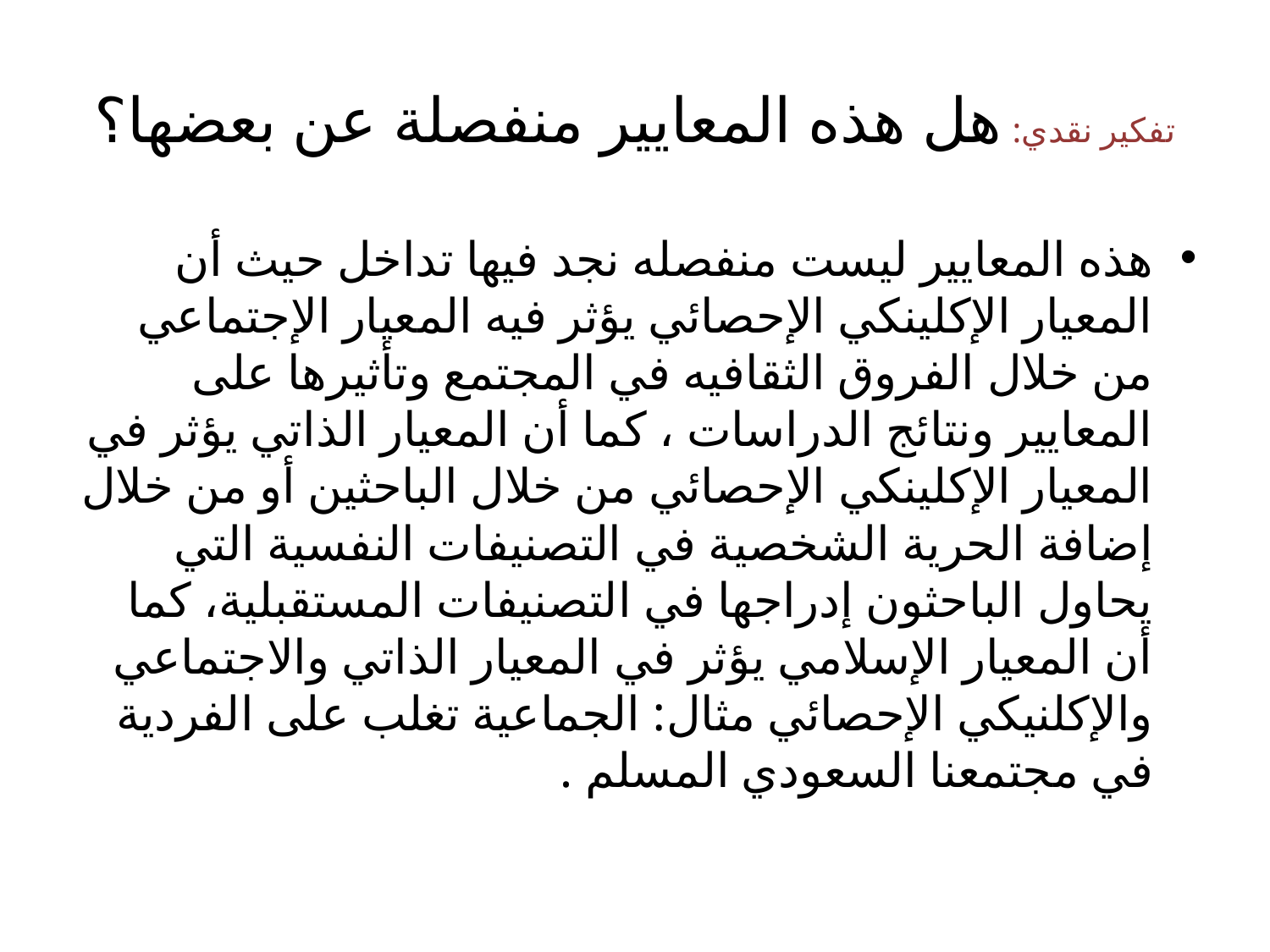

# تفكير نقدي: هل هذه المعايير منفصلة عن بعضها؟
هذه المعايير ليست منفصله نجد فيها تداخل حيث أن المعيار الإكلينكي الإحصائي يؤثر فيه المعيار الإجتماعي من خلال الفروق الثقافيه في المجتمع وتأثيرها على المعايير ونتائج الدراسات ، كما أن المعيار الذاتي يؤثر في المعيار الإكلينكي الإحصائي من خلال الباحثين أو من خلال إضافة الحرية الشخصية في التصنيفات النفسية التي يحاول الباحثون إدراجها في التصنيفات المستقبلية، كما أن المعيار الإسلامي يؤثر في المعيار الذاتي والاجتماعي والإكلنيكي الإحصائي مثال: الجماعية تغلب على الفردية في مجتمعنا السعودي المسلم .